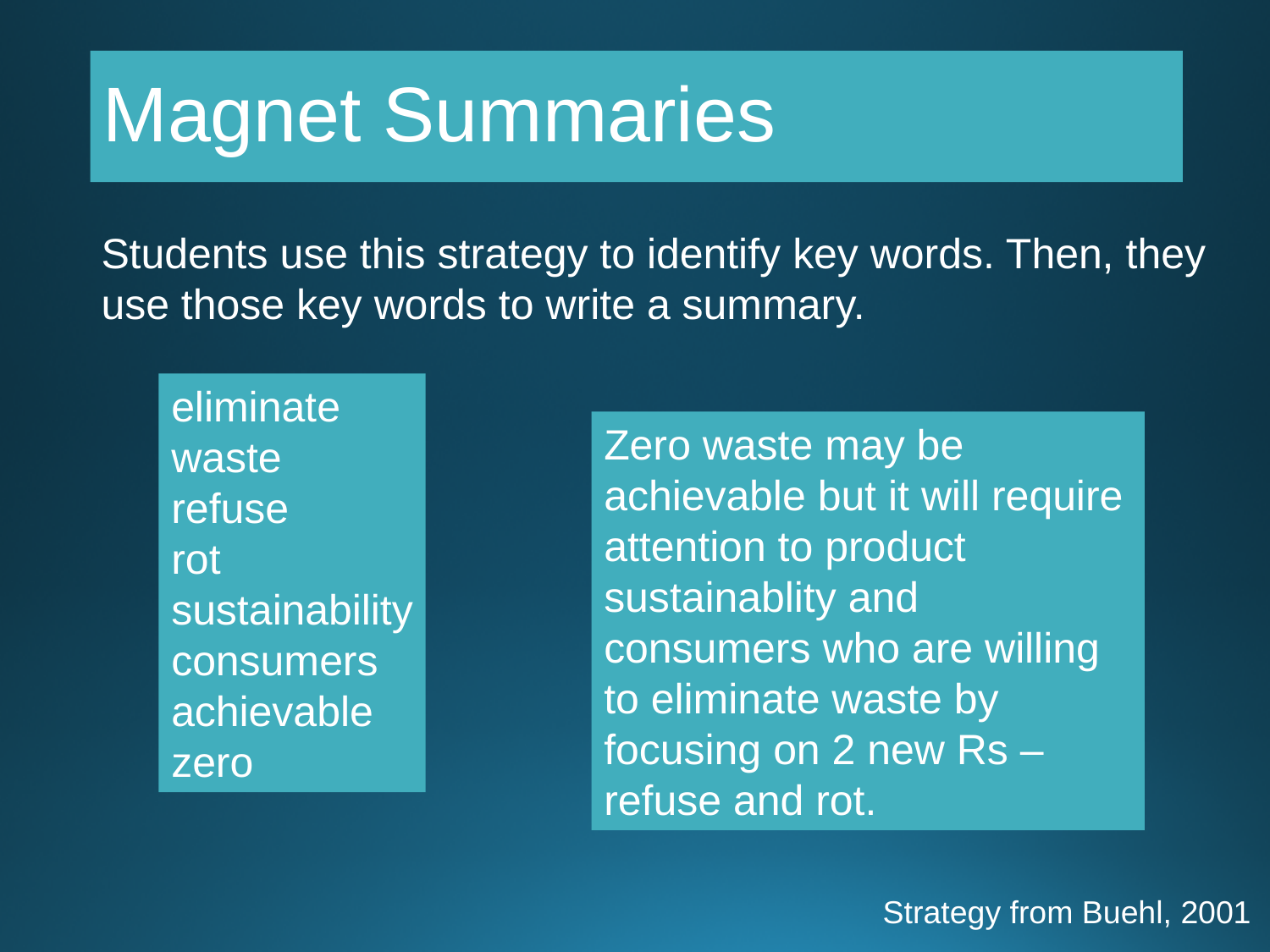

# Magnet Summaries
Students use this strategy to identify key words. Then, they
use those key words to write a summary.
eliminate
waste
refuse
rot
sustainability
consumers
achievable
zero
Zero waste may be achievable but it will require attention to product sustainablity and consumers who are willing to eliminate waste by focusing on 2 new Rs – refuse and rot.

Strategy from Buehl, 2001